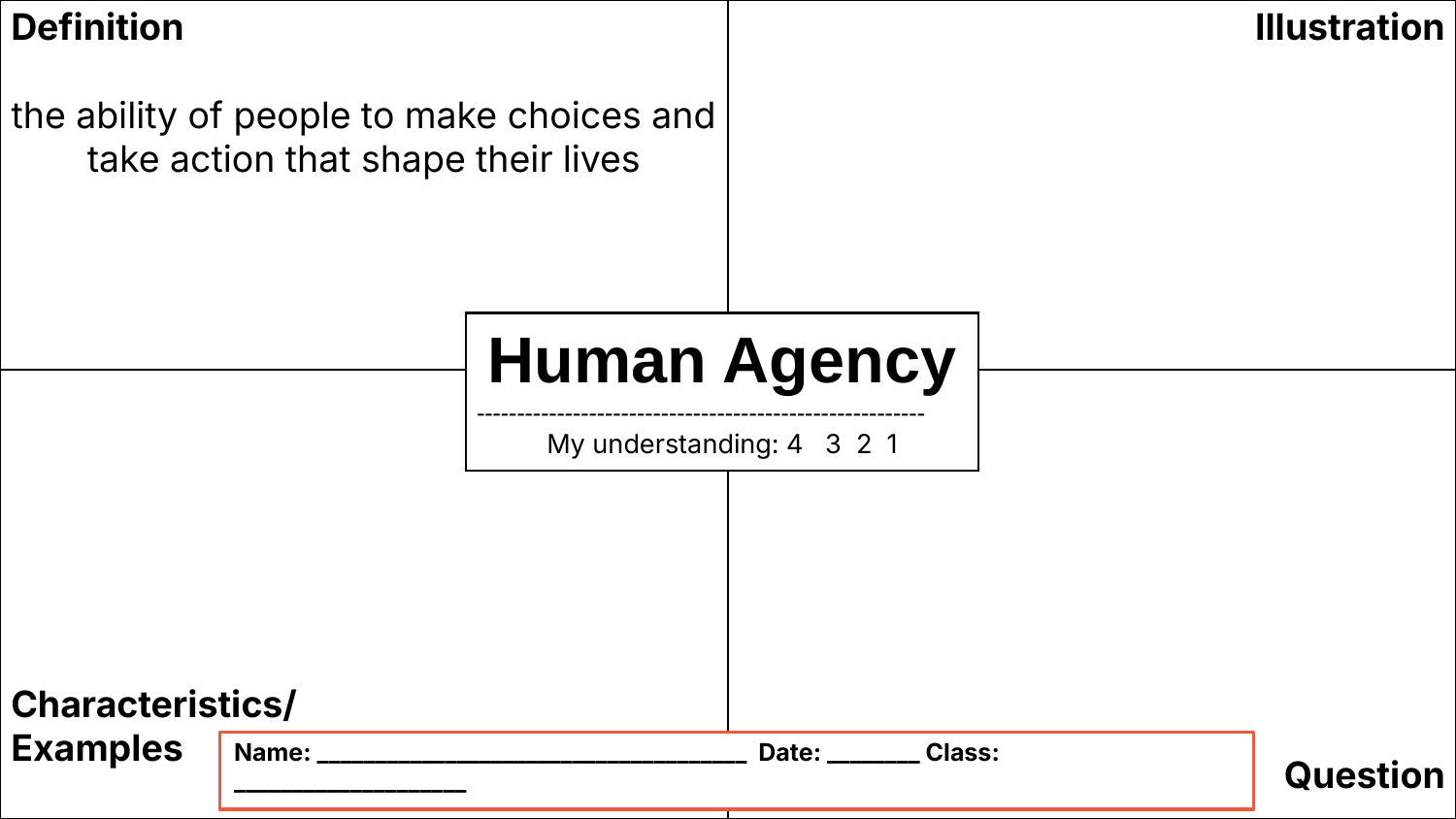

| Definition the ability of people to make choices and take action that shape their lives | Illustration |
| --- | --- |
| Characteristics/ Examples | Question |
Human Agency
--------------------------------------------------------
My understanding: 4   3  2  1
Name: _____________________________________  Date: ________ Class: ____________________